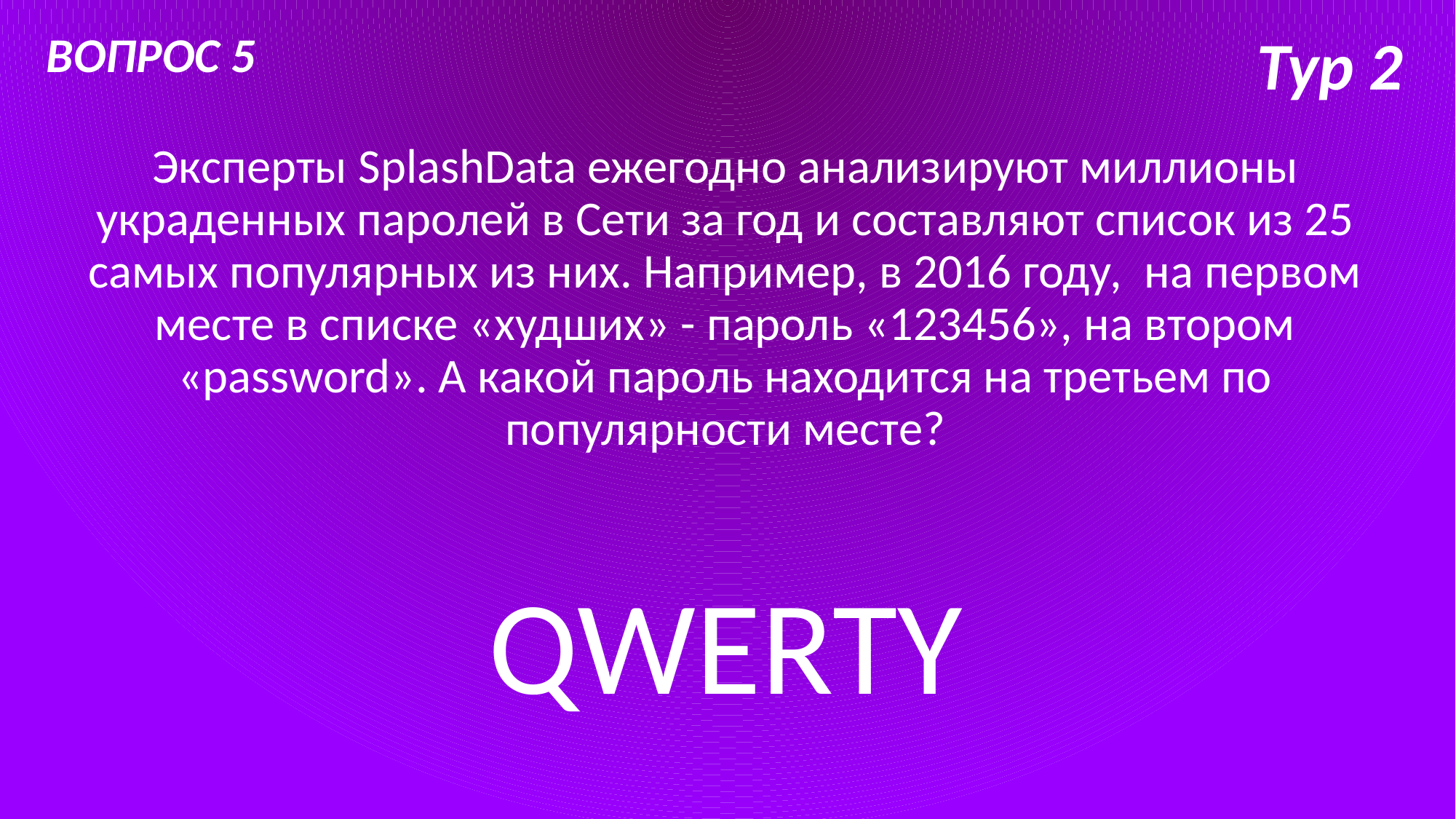

ВОПРОС 5
# Тур 2
Эксперты SplashData ежегодно анализируют миллионы украденных паролей в Сети за год и составляют список из 25 самых популярных из них. Например, в 2016 году,  на первом месте в списке «худших» - пароль «123456», на втором «password». А какой пароль находится на третьем по популярности месте?
QWERTY